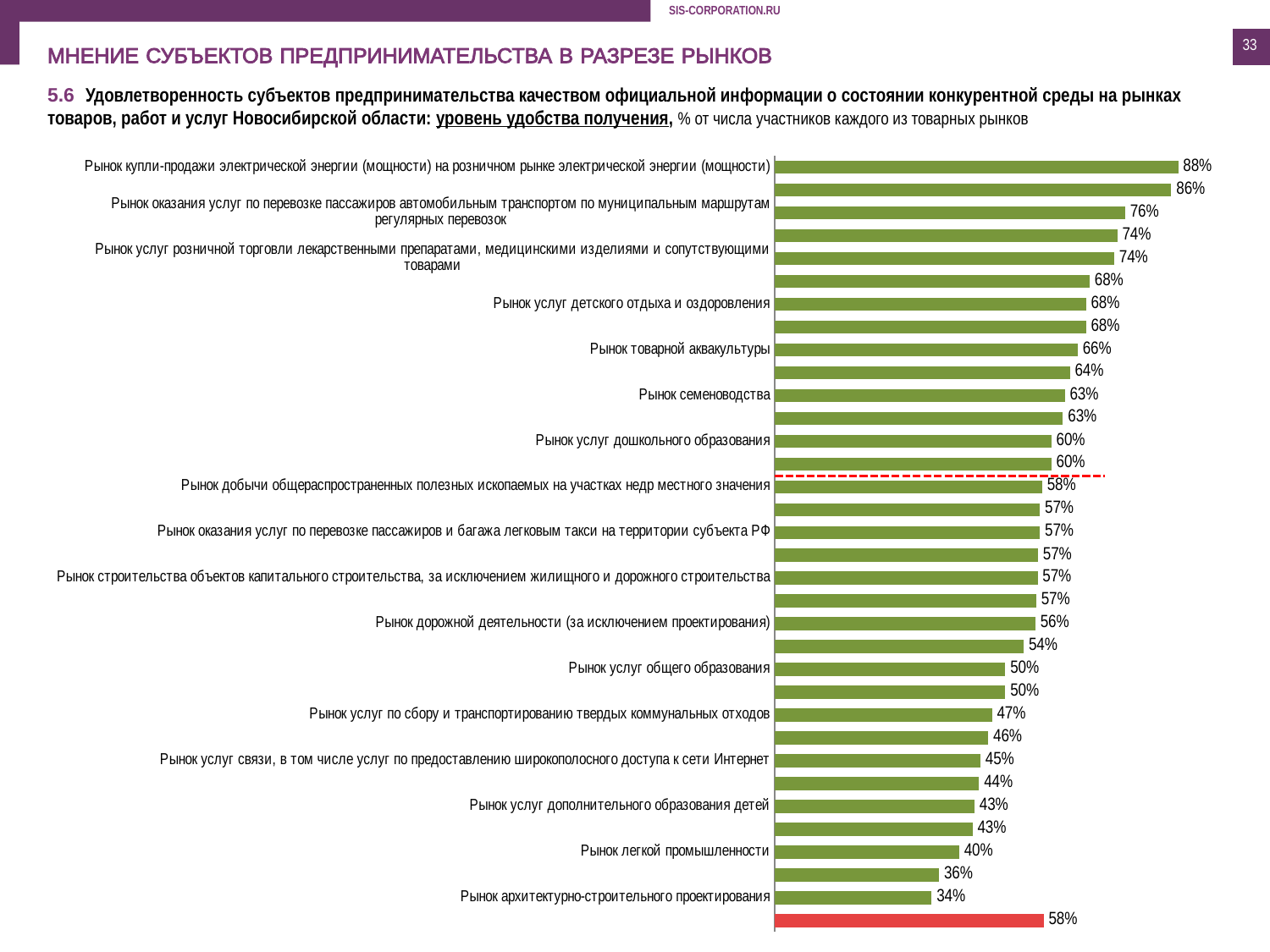

33
МНЕНИЕ СУБЪЕКТОВ ПРЕДПРИНИМАТЕЛЬСТВА В РАЗРЕЗЕ РЫНКОВ
5.6  Удовлетворенность субъектов предпринимательства качеством официальной информации о состоянии конкурентной среды на рынках
товаров, работ и услуг Новосибирской области: уровень удобства получения, % от числа участников каждого из товарных рынков

### Chart

| Category | Удовлетворены удобством получения информации |
|---|---|
| Рынок купли-продажи электрической энергии (мощности) на розничном рынке электрической энергии (мощности) | 0.8750000000000001 |
| Рынок услуг среднего профессионального образования | 0.8600000000000001 |
| Рынок оказания услуг по перевозке пассажиров автомобильным транспортом по муниципальным маршрутам регулярных перевозок | 0.7600000000000001 |
| Рынок племенного животноводства | 0.7430000000000001 |
| Рынок услуг розничной торговли лекарственными препаратами, медицинскими изделиями и сопутствующими товарами | 0.7360000000000001 |
| Рынок обработки древесины и производства изделий из дерева | 0.683 |
| Рынок услуг детского отдыха и оздоровления | 0.6750000000000002 |
| Рынок производства кирпича | 0.6750000000000002 |
| Рынок товарной аквакультуры | 0.6570000000000001 |
| Рынок оказания услуг по перевозке пассажиров автомобильным транспортом по межмуниципальным маршрутам регулярных перевозок | 0.6400000000000001 |
| Рынок семеноводства | 0.6290000000000001 |
| Рынок теплоснабжения (производство тепловой энергии) | 0.6250000000000001 |
| Рынок услуг дошкольного образования | 0.6000000000000001 |
| Рынок производства бетона | 0.6000000000000001 |
| Рынок добычи общераспространенных полезных ископаемых на участках недр местного значения | 0.5800000000000001 |
| Рынок выполнения работ по содержанию и текущему ремонту общего имущества собственников помещений в многоквартирном доме | 0.5750000000000001 |
| Рынок оказания услуг по перевозке пассажиров и багажа легковым такси на территории субъекта РФ | 0.5750000000000001 |
| Рынок вылова водных биоресурсов | 0.571 |
| Рынок строительства объектов капитального строительства, за исключением жилищного и дорожного строительства | 0.57 |
| Рынок психолого-педагогического сопровождения детей с ограниченными возможностями здоровья | 0.567 |
| Рынок дорожной деятельности (за исключением проектирования) | 0.565 |
| Рынок производства электрической энергии (мощности) на розничном рынке электрической энергии (мощности), включая производство электрической энергии (мощности) в режиме когенерации | 0.54 |
| Рынок услуг общего образования | 0.5 |
| Рынок социальных услуг | 0.5 |
| Рынок услуг по сбору и транспортированию твердых коммунальных отходов | 0.47100000000000003 |
| Рынок жилищного строительства | 0.463 |
| Рынок услуг связи, в том числе услуг по предоставлению широкополосного доступа к сети Интернет | 0.446 |
| Рынок поставки сжиженного газа в баллонах | 0.443 |
| Рынок услуг дополнительного образования детей | 0.43300000000000005 |
| Рынок переработки водных биоресурсов | 0.4290000000000001 |
| Рынок легкой промышленности | 0.4 |
| Рынок выполнения работ по благоустройству городской среды | 0.35600000000000004 |
| Рынок архитектурно-строительного проектирования | 0.34 |
| В среднем по Новосибирской области | 0.583 |